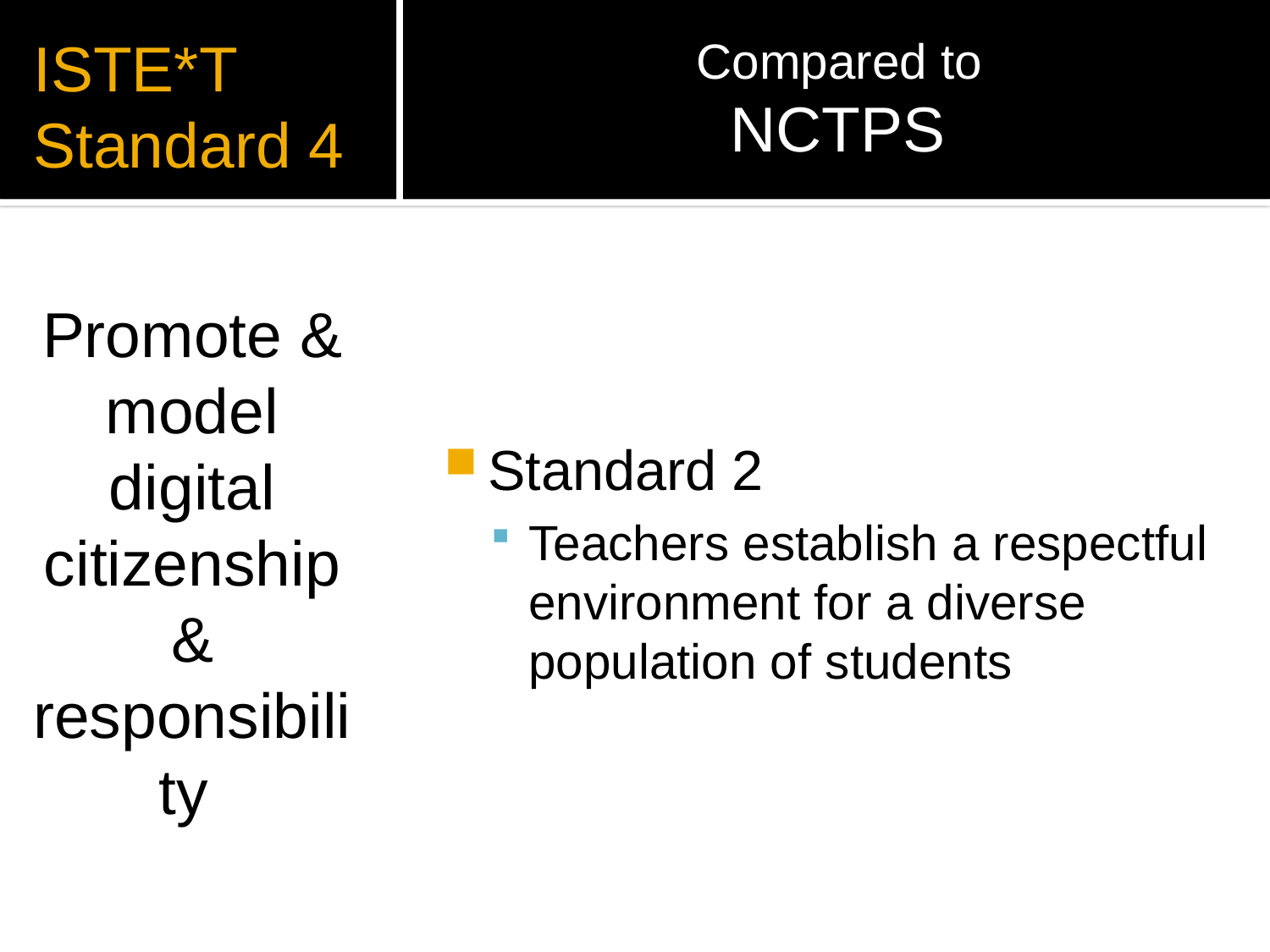

# ISTE*T Standard 4
Compared to
NCTPS
Promote & model digital citizenship & responsibility
Standard 2
Teachers establish a respectful environment for a diverse population of students